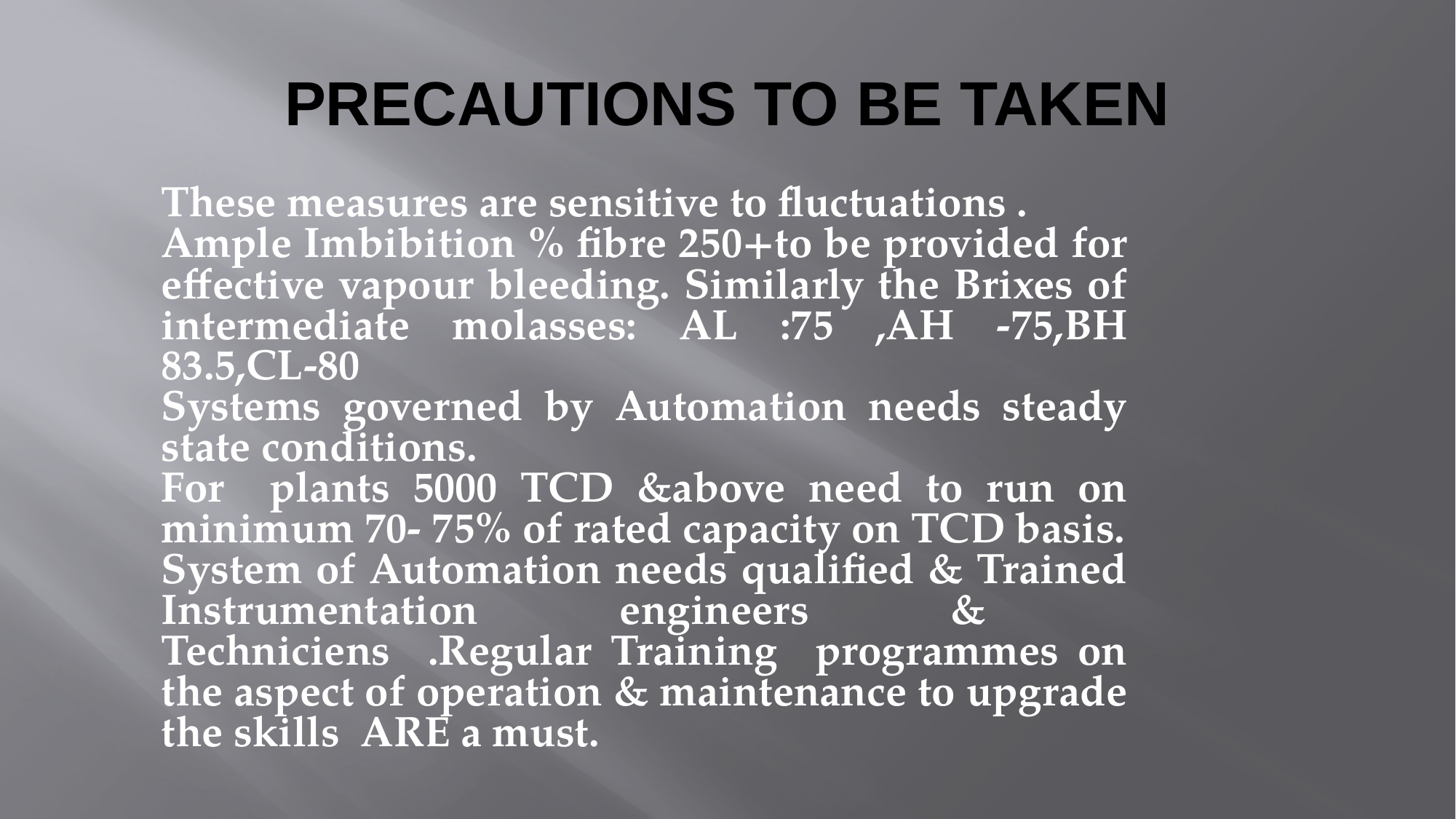

# PRECAUTIONS TO BE TAKEN
These measures are sensitive to fluctuations .
Ample Imbibition % fibre 250+to be provided for effective vapour bleeding. Similarly the Brixes of intermediate molasses: AL :75 ,AH -75,BH 83.5,CL-80
Systems governed by Automation needs steady state conditions.
For  plants 5000 TCD &above need to run on minimum 70- 75% of rated capacity on TCD basis.
System of Automation needs qualified & Trained Instrumentation engineers &  Techniciens  .Regular Training  programmes on the aspect of operation & maintenance to upgrade the skills  ARE a must.